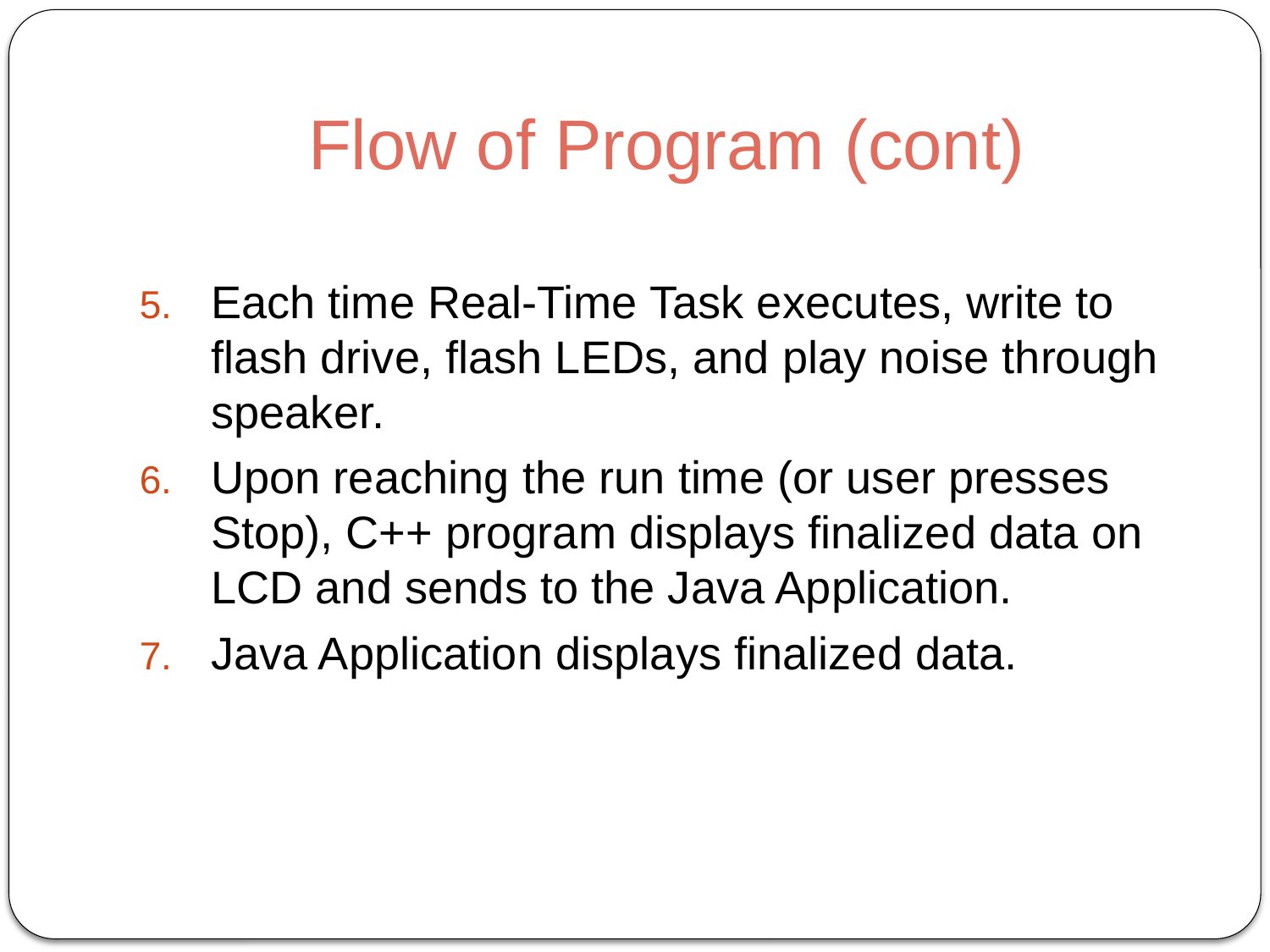

# Flow of Program (cont)

Each time Real-Time Task executes, write to flash drive, flash LEDs, and play noise through speaker.
Upon reaching the run time (or user presses Stop), C++ program displays finalized data on LCD and sends to the Java Application.
Java Application displays finalized data.